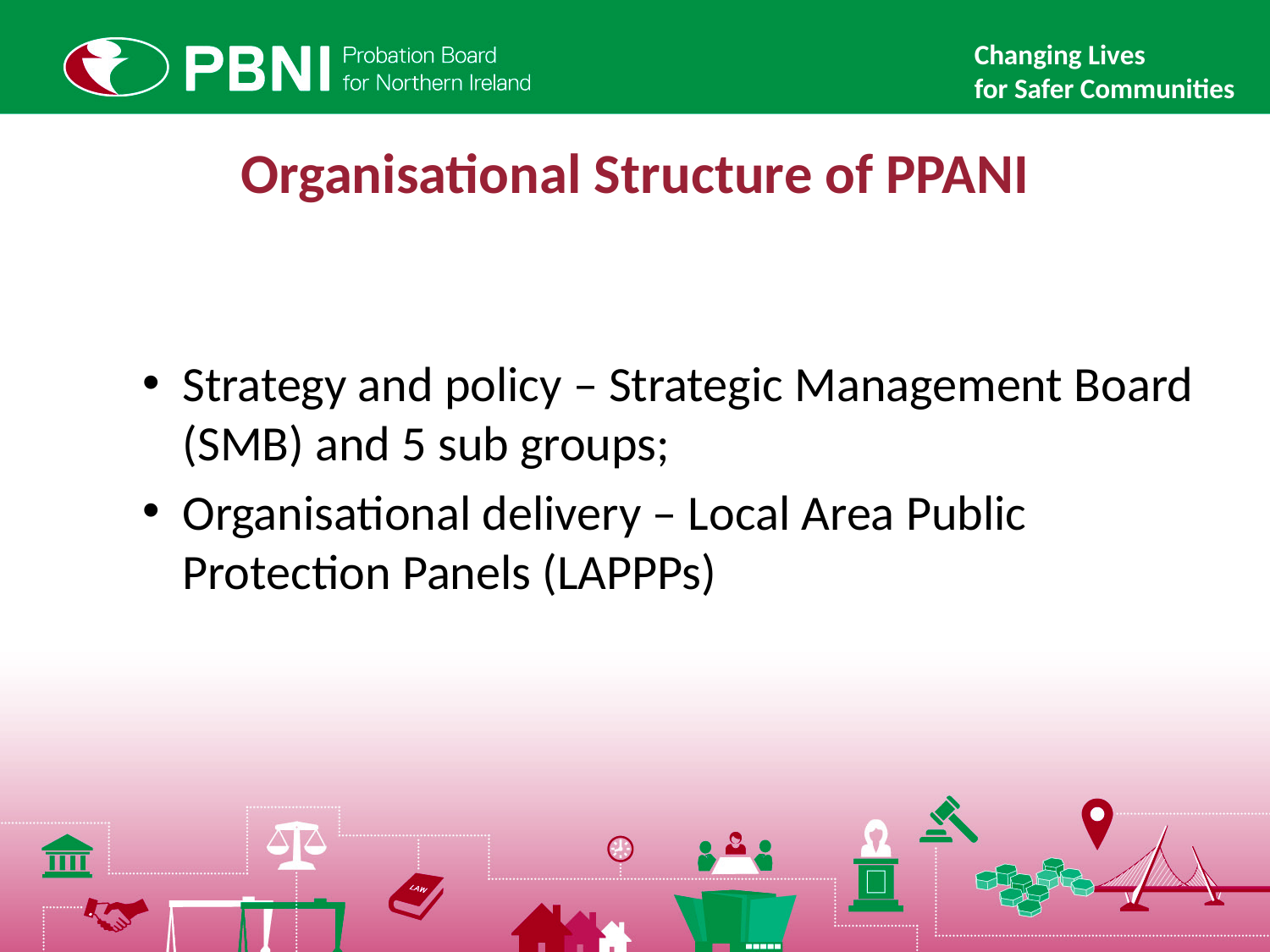

Changing Lives
for Safer Communities
Organisational Structure of PPANI

Strategy and policy – Strategic Management Board (SMB) and 5 sub groups;
Organisational delivery – Local Area Public Protection Panels (LAPPPs)